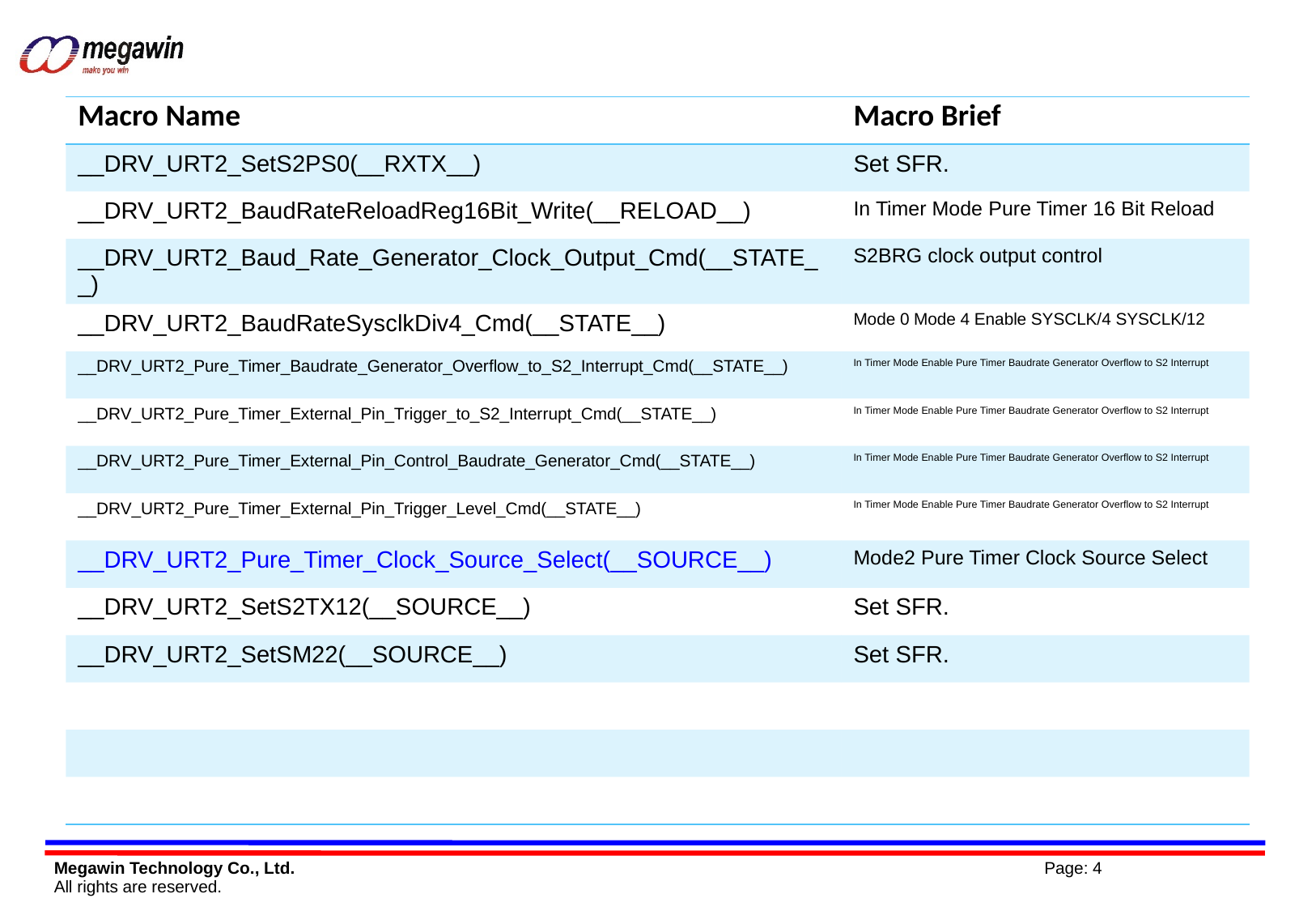

| Macro Name | Macro Brief |
| --- | --- |
| \_\_DRV\_URT2\_SetS2PS0(\_\_RXTX\_\_) | Set SFR. |
| \_\_DRV\_URT2\_BaudRateReloadReg16Bit\_Write(\_\_RELOAD\_\_) | In Timer Mode Pure Timer 16 Bit Reload |
| \_\_DRV\_URT2\_Baud\_Rate\_Generator\_Clock\_Output\_Cmd(\_\_STATE\_\_) | S2BRG clock output control |
| \_\_DRV\_URT2\_BaudRateSysclkDiv4\_Cmd(\_\_STATE\_\_) | Mode 0 Mode 4 Enable SYSCLK/4 SYSCLK/12 |
| \_\_DRV\_URT2\_Pure\_Timer\_Baudrate\_Generator\_Overflow\_to\_S2\_Interrupt\_Cmd(\_\_STATE\_\_) | In Timer Mode Enable Pure Timer Baudrate Generator Overflow to S2 Interrupt |
| \_\_DRV\_URT2\_Pure\_Timer\_External\_Pin\_Trigger\_to\_S2\_Interrupt\_Cmd(\_\_STATE\_\_) | In Timer Mode Enable Pure Timer Baudrate Generator Overflow to S2 Interrupt |
| \_\_DRV\_URT2\_Pure\_Timer\_External\_Pin\_Control\_Baudrate\_Generator\_Cmd(\_\_STATE\_\_) | In Timer Mode Enable Pure Timer Baudrate Generator Overflow to S2 Interrupt |
| \_\_DRV\_URT2\_Pure\_Timer\_External\_Pin\_Trigger\_Level\_Cmd(\_\_STATE\_\_) | In Timer Mode Enable Pure Timer Baudrate Generator Overflow to S2 Interrupt |
| \_\_DRV\_URT2\_Pure\_Timer\_Clock\_Source\_Select(\_\_SOURCE\_\_) | Mode2 Pure Timer Clock Source Select |
| \_\_DRV\_URT2\_SetS2TX12(\_\_SOURCE\_\_) | Set SFR. |
| \_\_DRV\_URT2\_SetSM22(\_\_SOURCE\_\_) | Set SFR. |
|  |  |
|  |  |
|  |  |